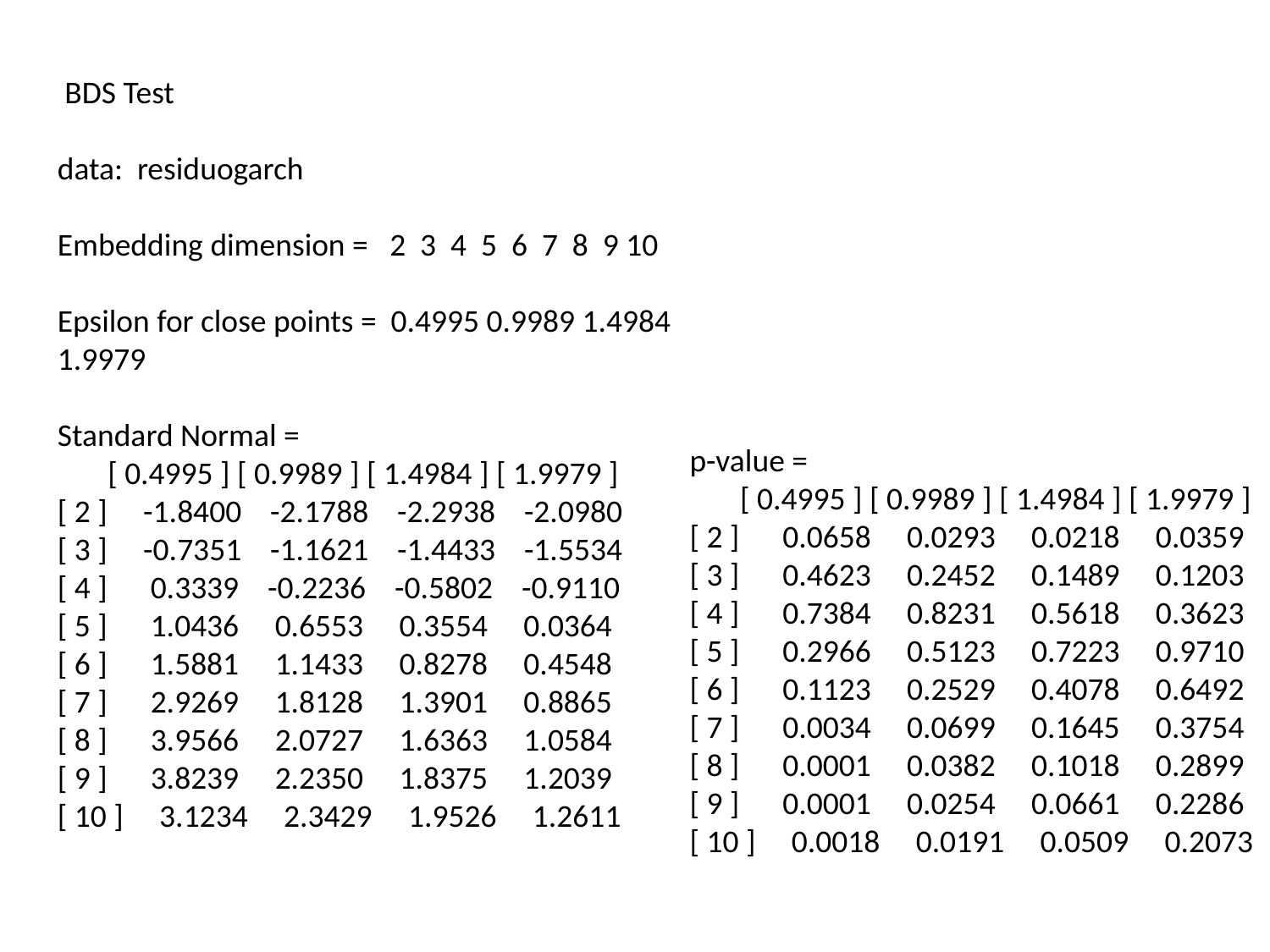

BDS Test

data:  residuogarch

Embedding dimension =   2  3  4  5  6  7  8  9 10

Epsilon for close points =  0.4995 0.9989 1.4984 1.9979

Standard Normal =
       [ 0.4995 ] [ 0.9989 ] [ 1.4984 ] [ 1.9979 ]
[ 2 ]     -1.8400    -2.1788    -2.2938    -2.0980
[ 3 ]     -0.7351    -1.1621    -1.4433    -1.5534
[ 4 ]      0.3339    -0.2236    -0.5802    -0.9110
[ 5 ]      1.0436     0.6553     0.3554     0.0364
[ 6 ]      1.5881     1.1433     0.8278     0.4548
[ 7 ]      2.9269     1.8128     1.3901     0.8865
[ 8 ]      3.9566     2.0727     1.6363     1.0584
[ 9 ]      3.8239     2.2350     1.8375     1.2039
[ 10 ]     3.1234     2.3429     1.9526     1.2611

p-value =
       [ 0.4995 ] [ 0.9989 ] [ 1.4984 ] [ 1.9979 ]
[ 2 ]      0.0658     0.0293     0.0218     0.0359
[ 3 ]      0.4623     0.2452     0.1489     0.1203
[ 4 ]      0.7384     0.8231     0.5618     0.3623
[ 5 ]      0.2966     0.5123     0.7223     0.9710
[ 6 ]      0.1123     0.2529     0.4078     0.6492
[ 7 ]      0.0034     0.0699     0.1645     0.3754
[ 8 ]      0.0001     0.0382     0.1018     0.2899
[ 9 ]      0.0001     0.0254     0.0661     0.2286
[ 10 ]     0.0018     0.0191     0.0509     0.2073